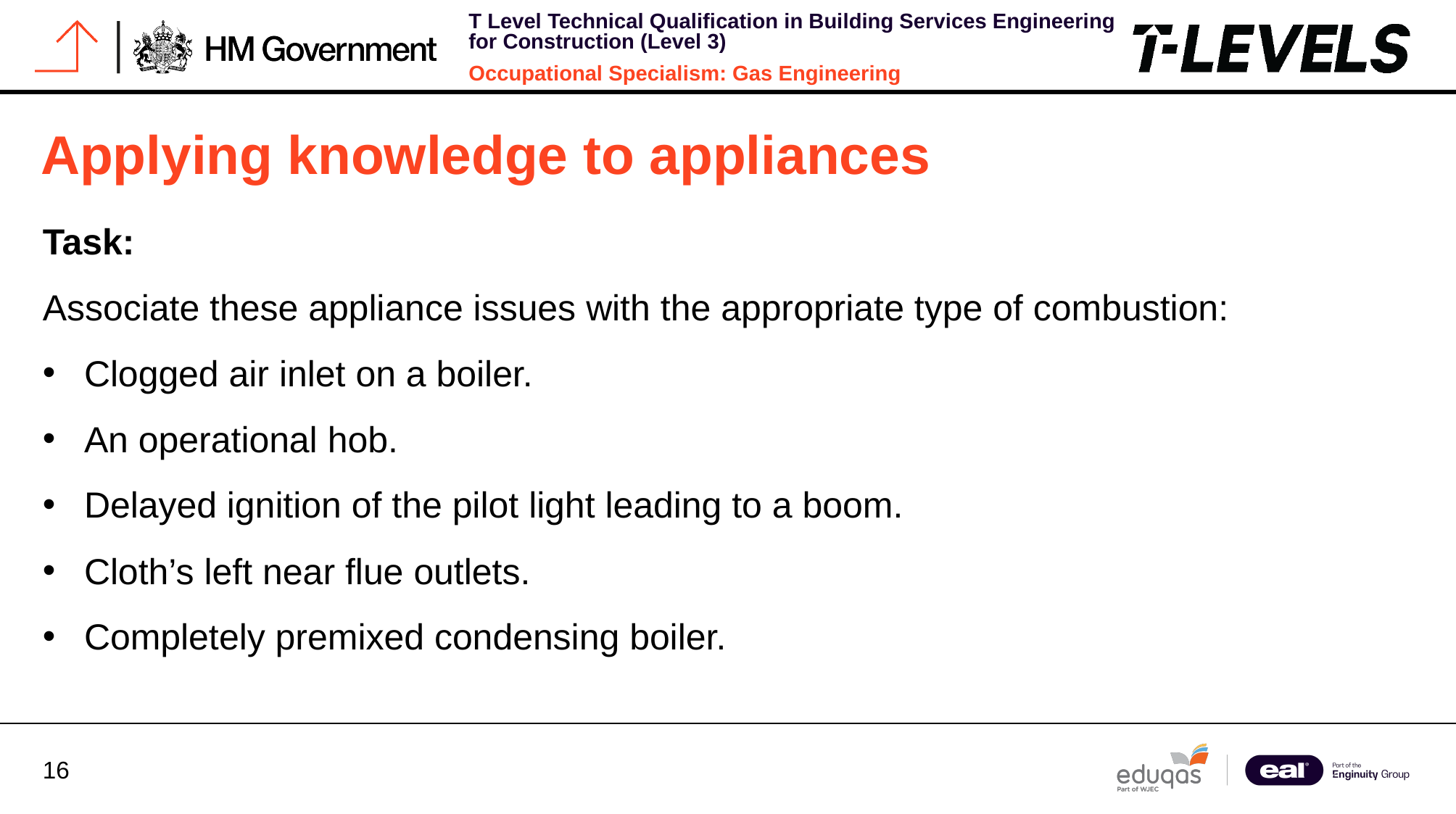

# Applying knowledge to appliances
Task:
Associate these appliance issues with the appropriate type of combustion:
Clogged air inlet on a boiler.
An operational hob.
Delayed ignition of the pilot light leading to a boom.
Cloth’s left near flue outlets.
Completely premixed condensing boiler.